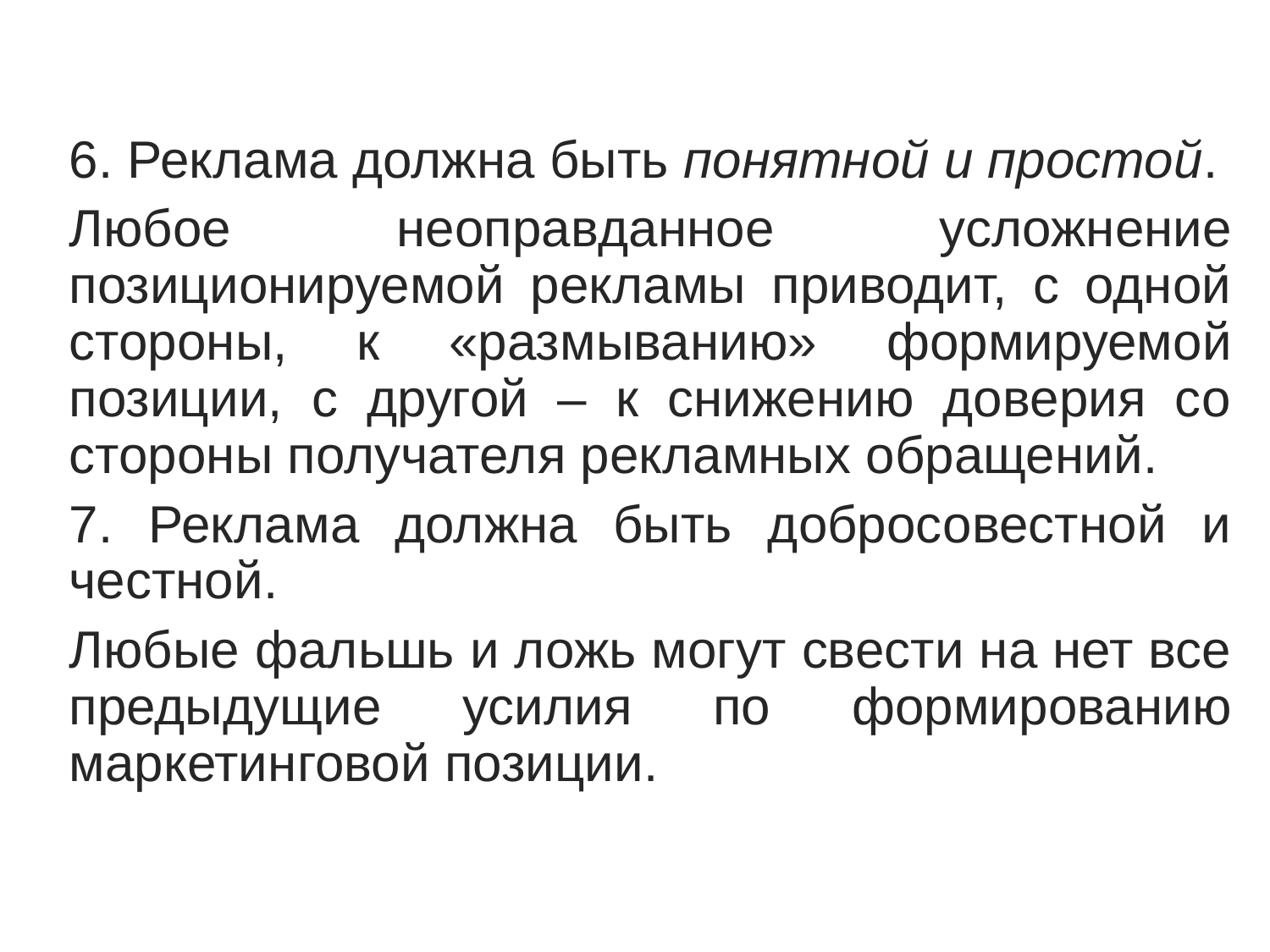

6. Реклама должна быть понятной и простой.
Любое неоправданное усложнение позиционируемой рекламы приводит, с одной стороны, к «размыванию» формируемой позиции, с другой – к снижению доверия со стороны получателя рекламных обращений.
7. Реклама должна быть добросовестной и честной.
Любые фальшь и ложь могут свести на нет все предыдущие усилия по формированию маркетинговой позиции.